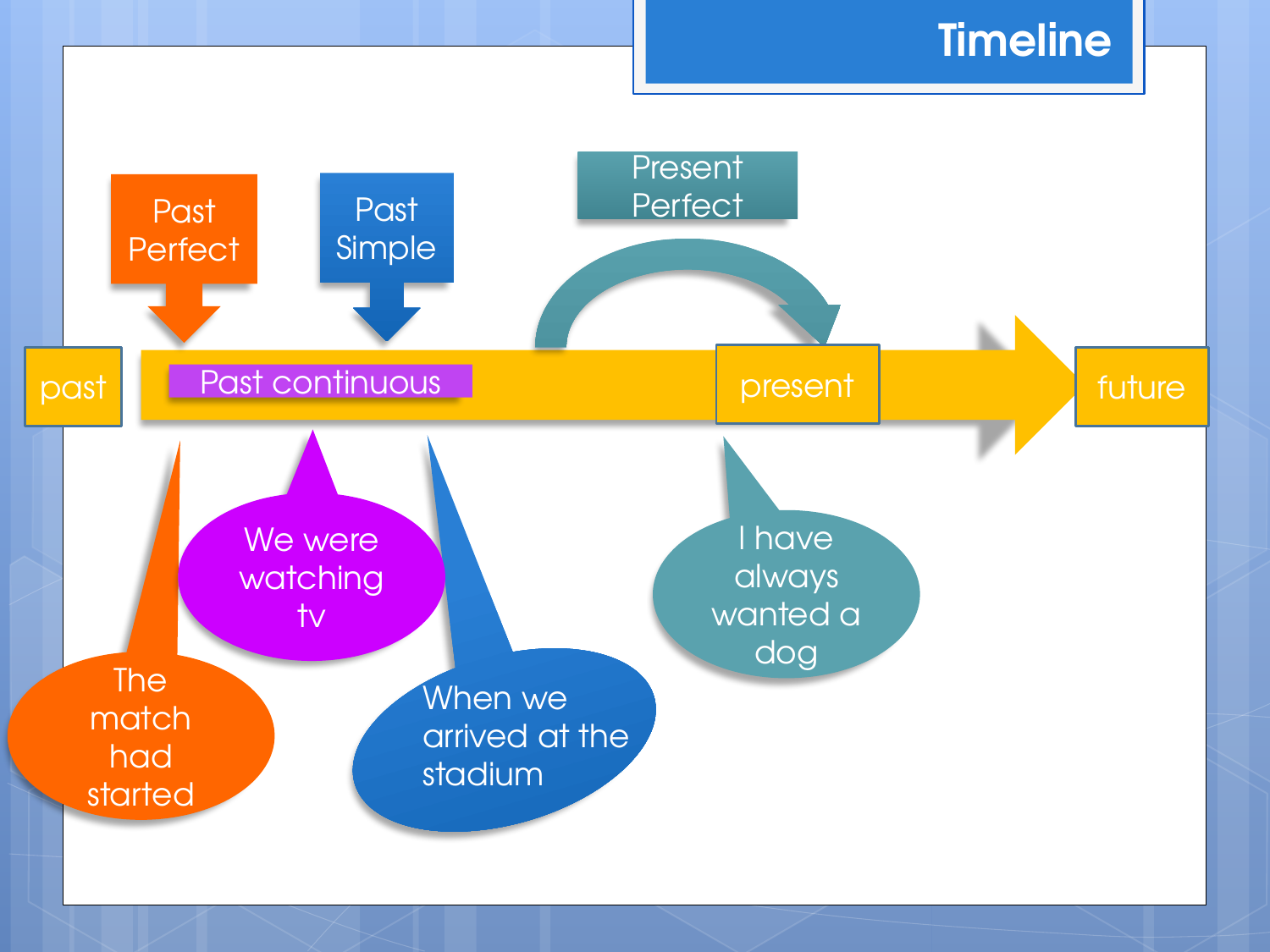

Timeline
Present Perfect
Past Simple
Past Perfect

present
past
future
Past continuous
We were watching tv
I have always wanted a dog
The match had started

When we arrived at the stadium